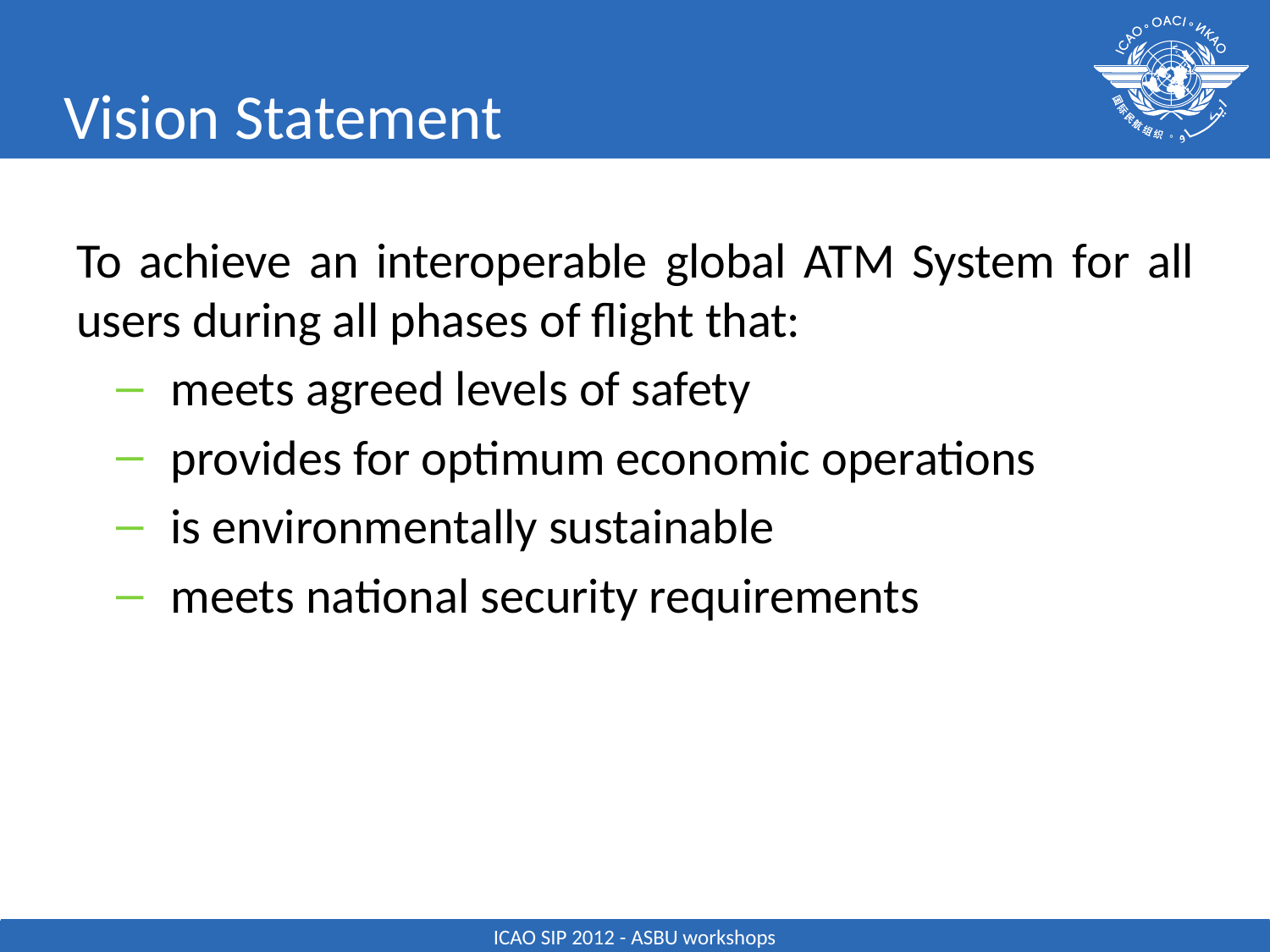

# Vision Statement
To achieve an interoperable global ATM System for all users during all phases of flight that:
meets agreed levels of safety
provides for optimum economic operations
is environmentally sustainable
meets national security requirements

ICAO SIP 2012 - ASBU workshops